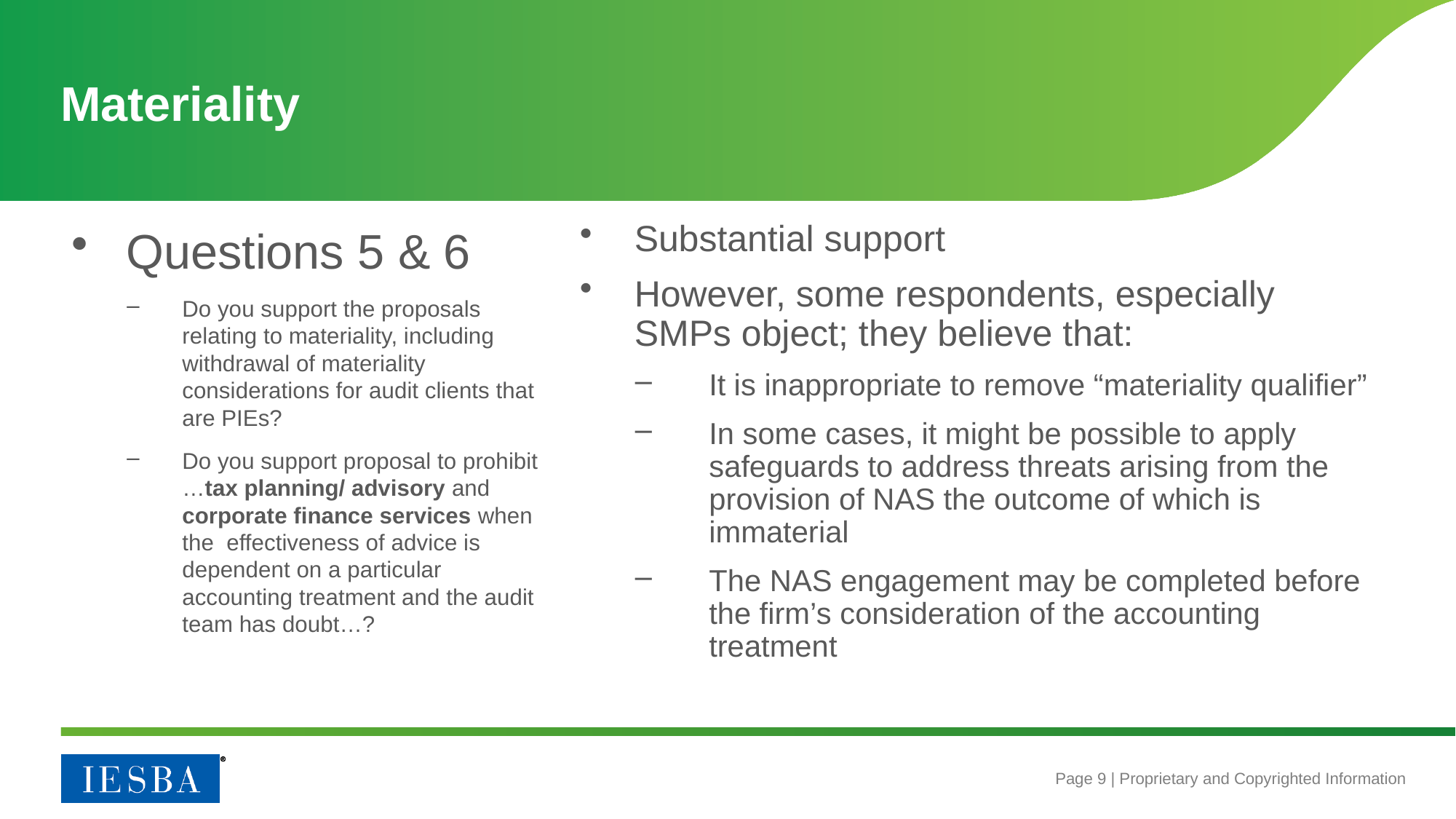

# Materiality
Substantial support
However, some respondents, especially SMPs object; they believe that:
It is inappropriate to remove “materiality qualifier”
In some cases, it might be possible to apply safeguards to address threats arising from the provision of NAS the outcome of which is immaterial
The NAS engagement may be completed before the firm’s consideration of the accounting treatment

Questions 5 & 6
Do you support the proposals relating to materiality, including withdrawal of materiality considerations for audit clients that are PIEs?
Do you support proposal to prohibit …tax planning/ advisory and corporate finance services when the  effectiveness of advice is dependent on a particular accounting treatment and the audit team has doubt…?